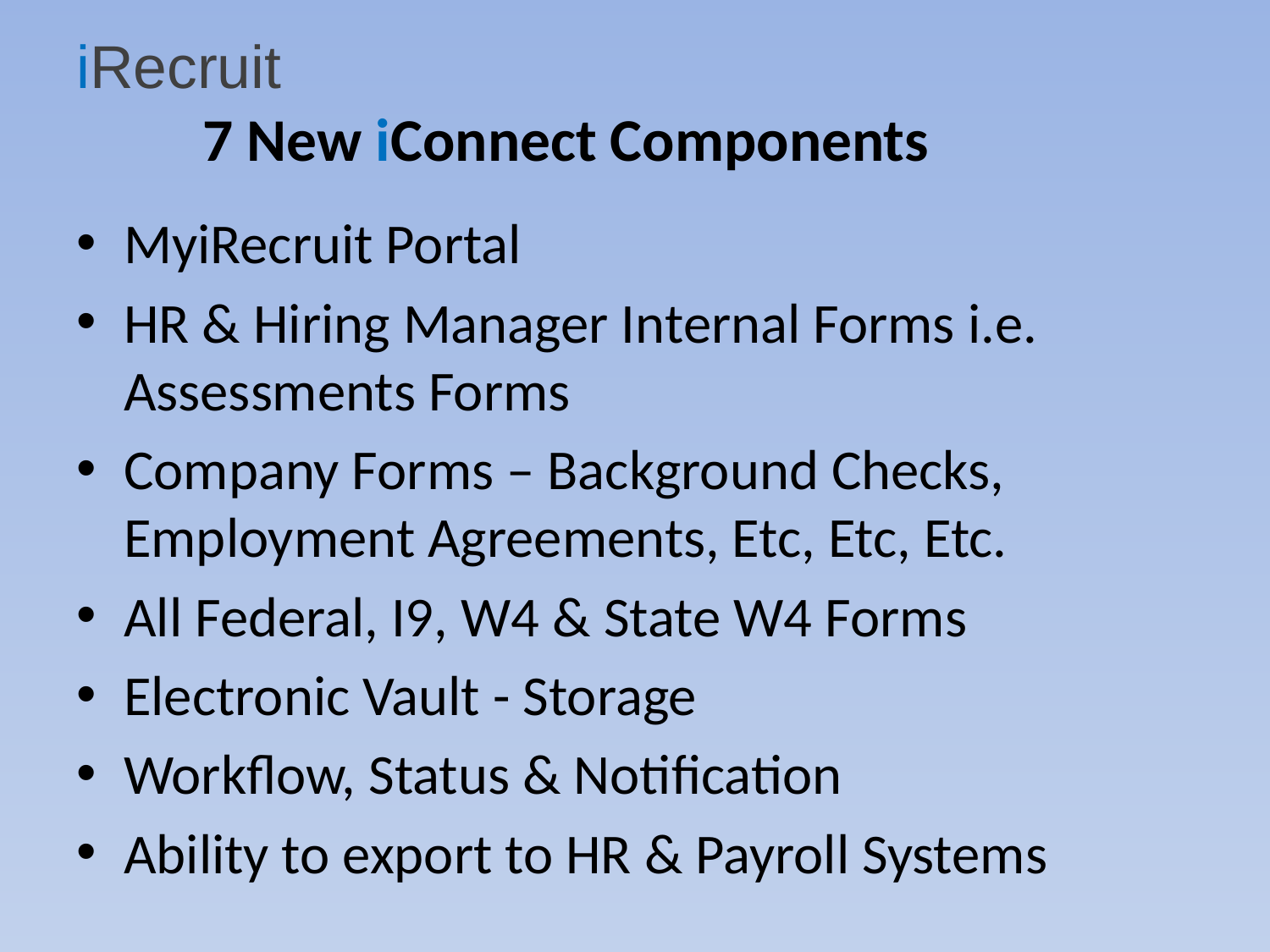

# iRecruit 7 New iConnect Components
MyiRecruit Portal
HR & Hiring Manager Internal Forms i.e.   Assessments Forms
Company Forms – Background Checks, Employment Agreements, Etc, Etc, Etc.
All Federal, I9, W4 & State W4 Forms
Electronic Vault - Storage
Workflow, Status & Notification
Ability to export to HR & Payroll Systems